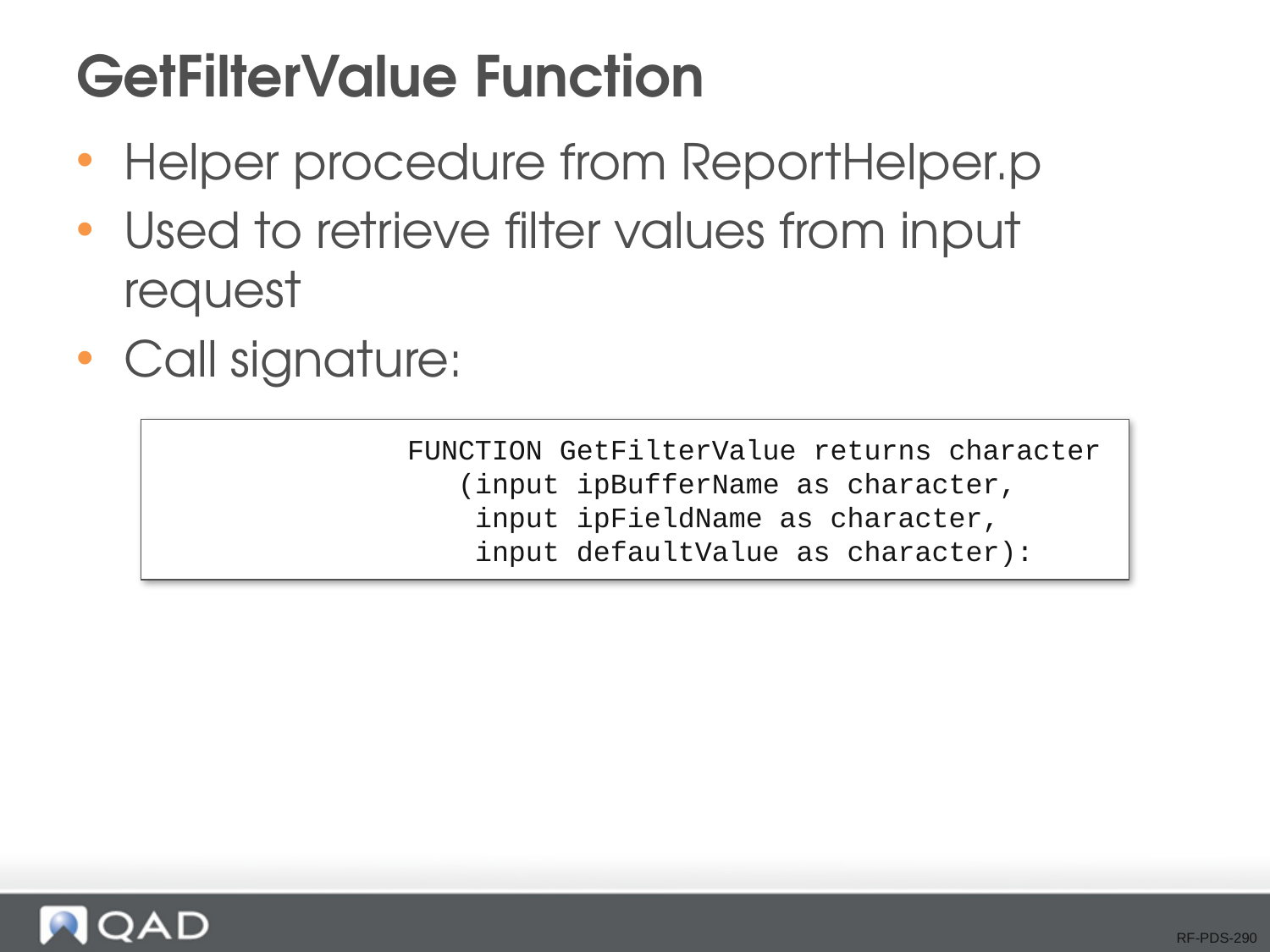

# GetFilterValue Function
Helper procedure from ReportHelper.p
Used to retrieve filter values from input request
Call signature:
FUNCTION GetFilterValue returns character
   (input ipBufferName as character,
    input ipFieldName as character,
    input defaultValue as character):
RF-PDS-290